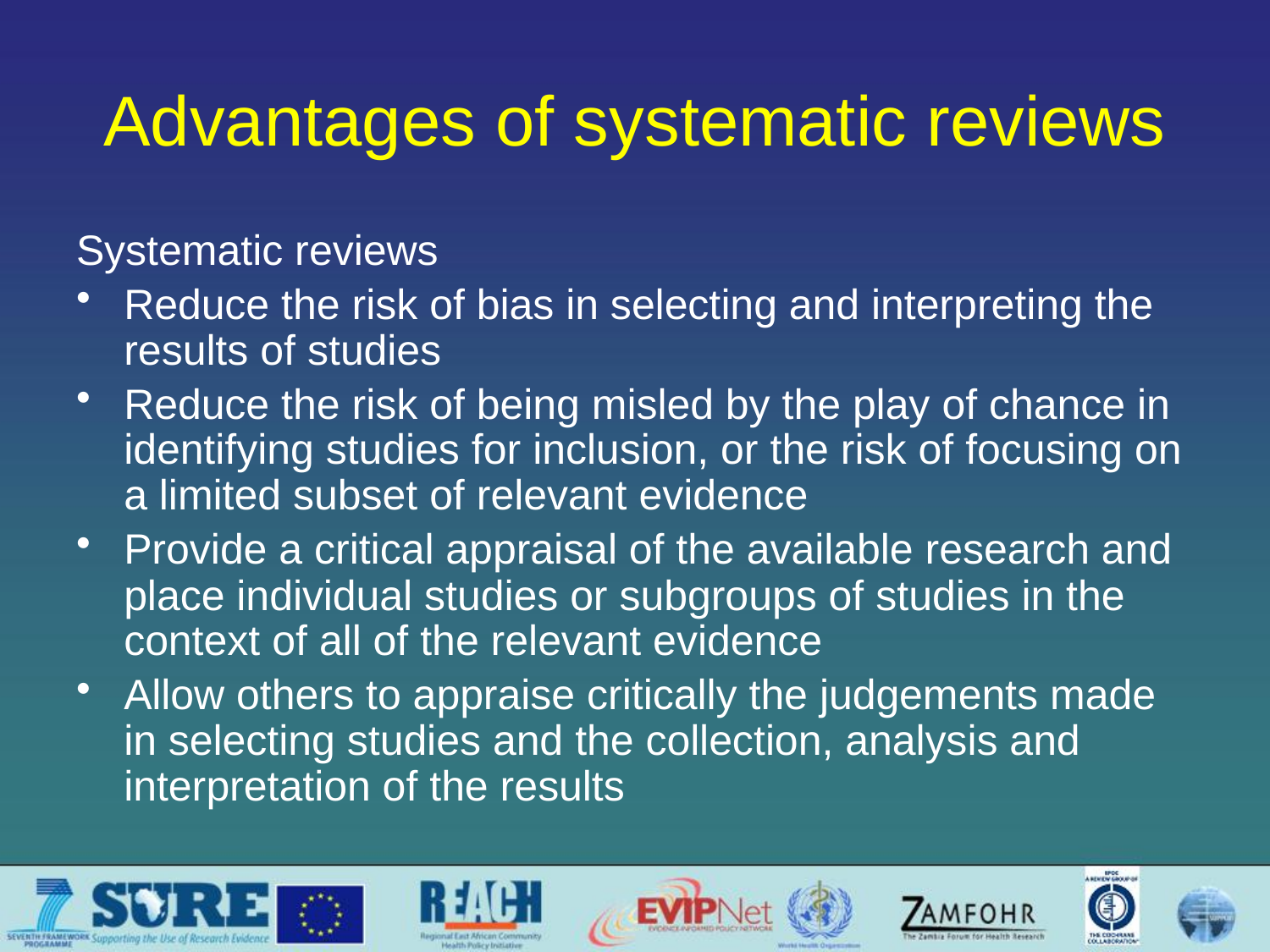

# Advantages of systematic reviews
Systematic reviews
Reduce the risk of bias in selecting and interpreting the results of studies
Reduce the risk of being misled by the play of chance in identifying studies for inclusion, or the risk of focusing on a limited subset of relevant evidence
Provide a critical appraisal of the available research and place individual studies or subgroups of studies in the context of all of the relevant evidence
Allow others to appraise critically the judgements made in selecting studies and the collection, analysis and interpretation of the results